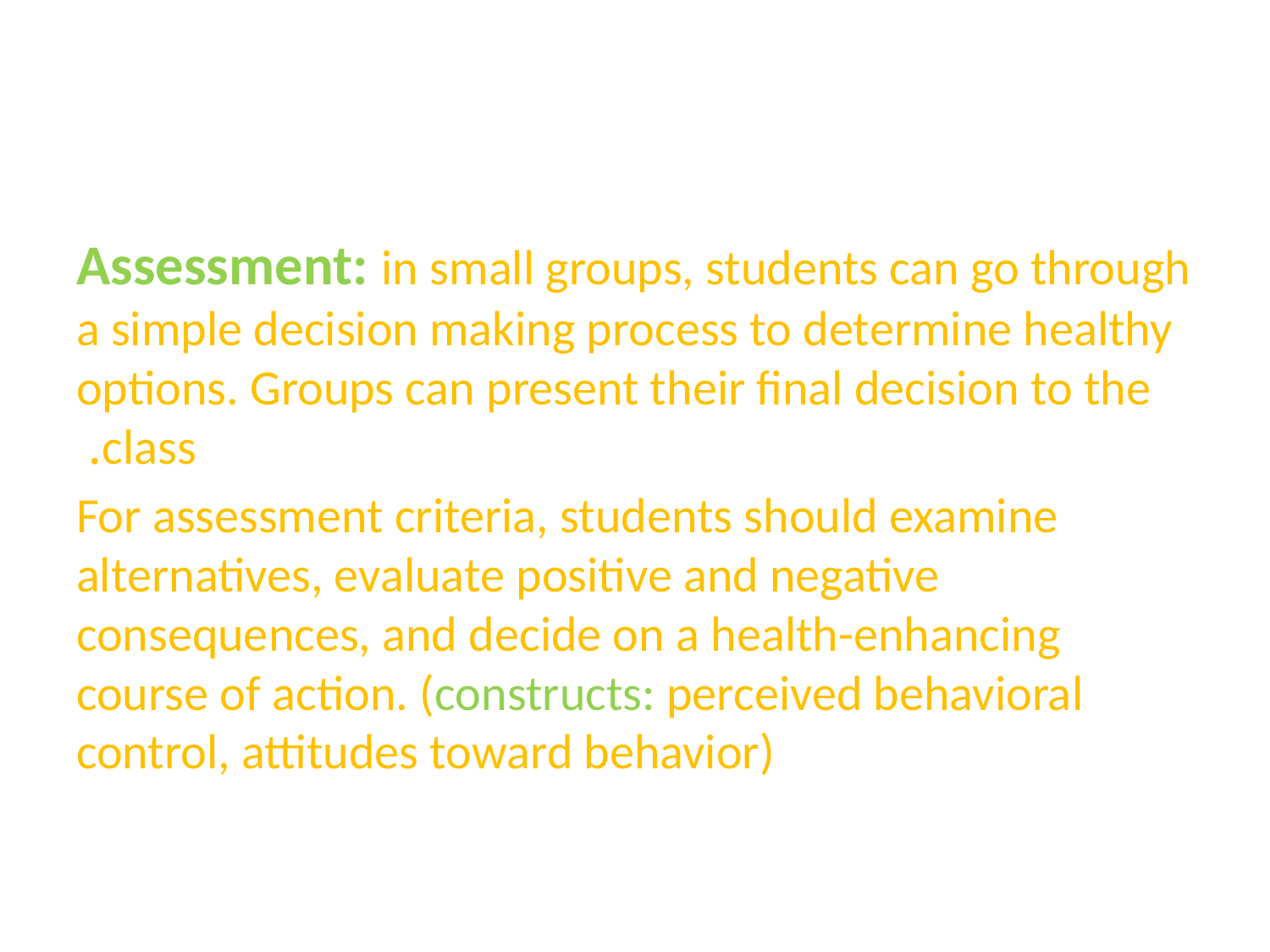

Assessment: in small groups, students can go through a simple decision making process to determine healthy options. Groups can present their final decision to the class.
For assessment criteria, students should examine alternatives, evaluate positive and negative consequences, and decide on a health-enhancing course of action. (constructs: perceived behavioral control, attitudes toward behavior)